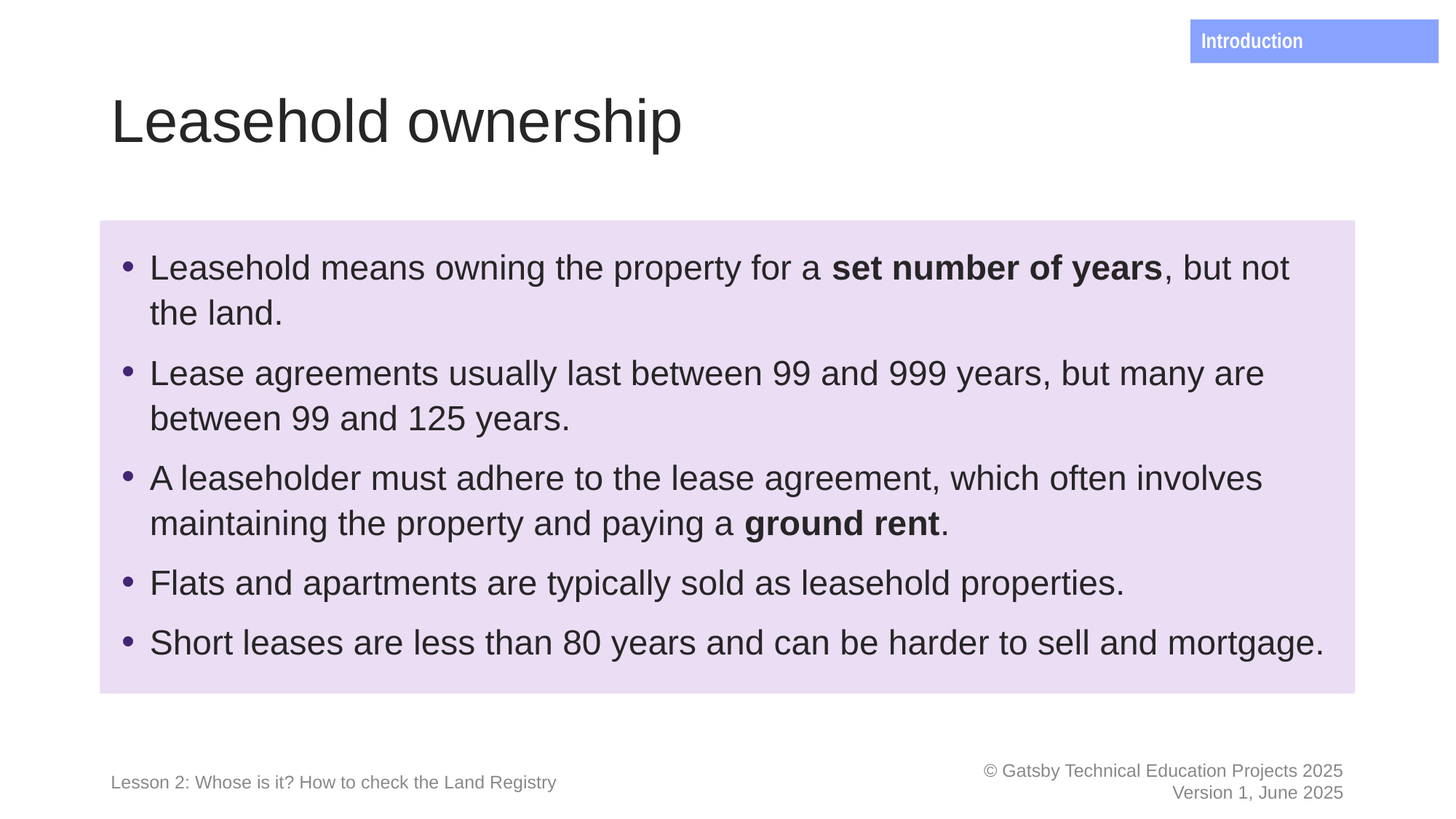

Introduction
# Leasehold ownership
Leasehold means owning the property for a set number of years, but not the land.
Lease agreements usually last between 99 and 999 years, but many are between 99 and 125 years.
A leaseholder must adhere to the lease agreement, which often involves maintaining the property and paying a ground rent.
Flats and apartments are typically sold as leasehold properties.
Short leases are less than 80 years and can be harder to sell and mortgage.

Lesson 2: Whose is it? How to check the Land Registry